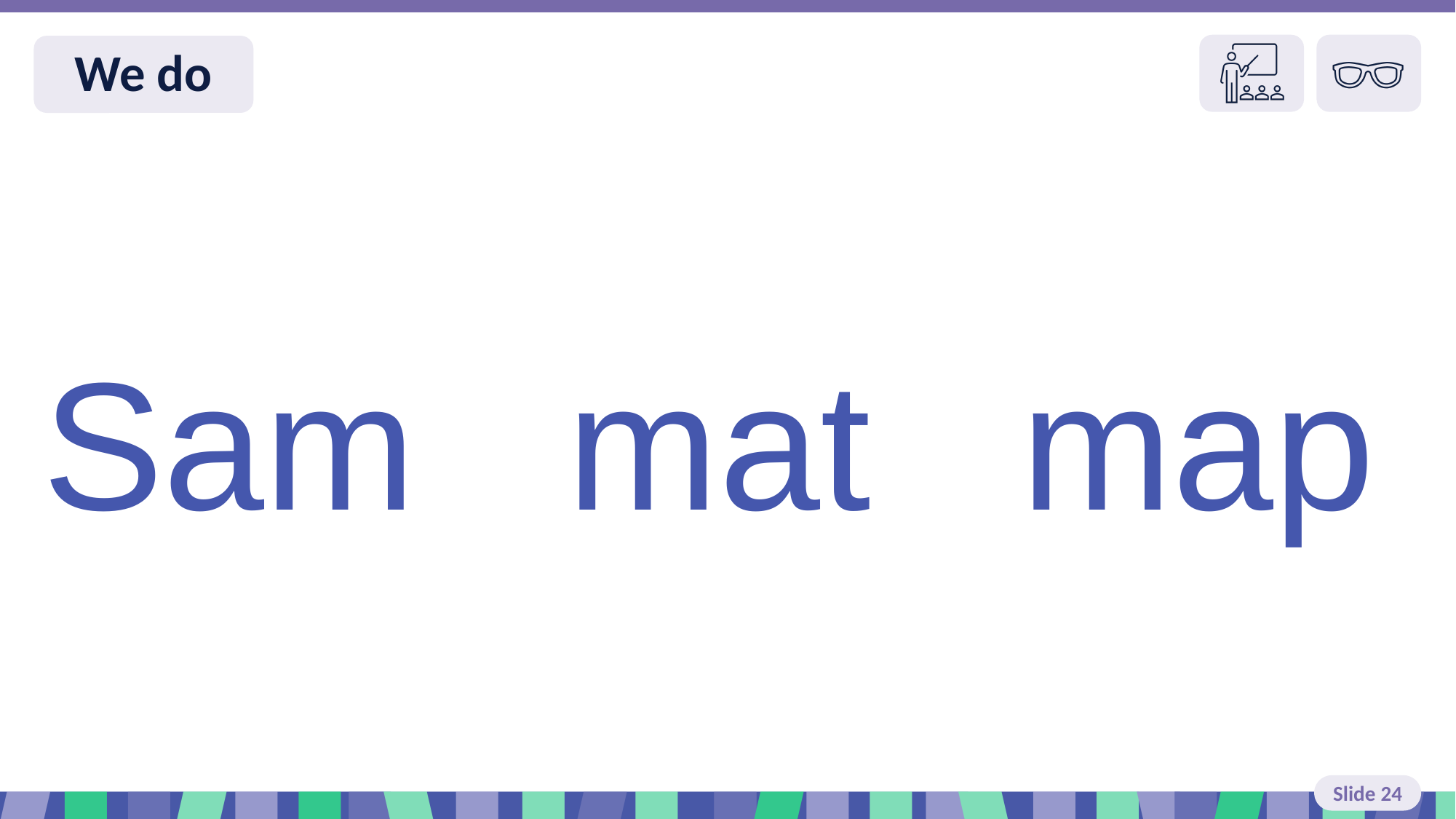

Slide 24 We do read
Sam   mat   map